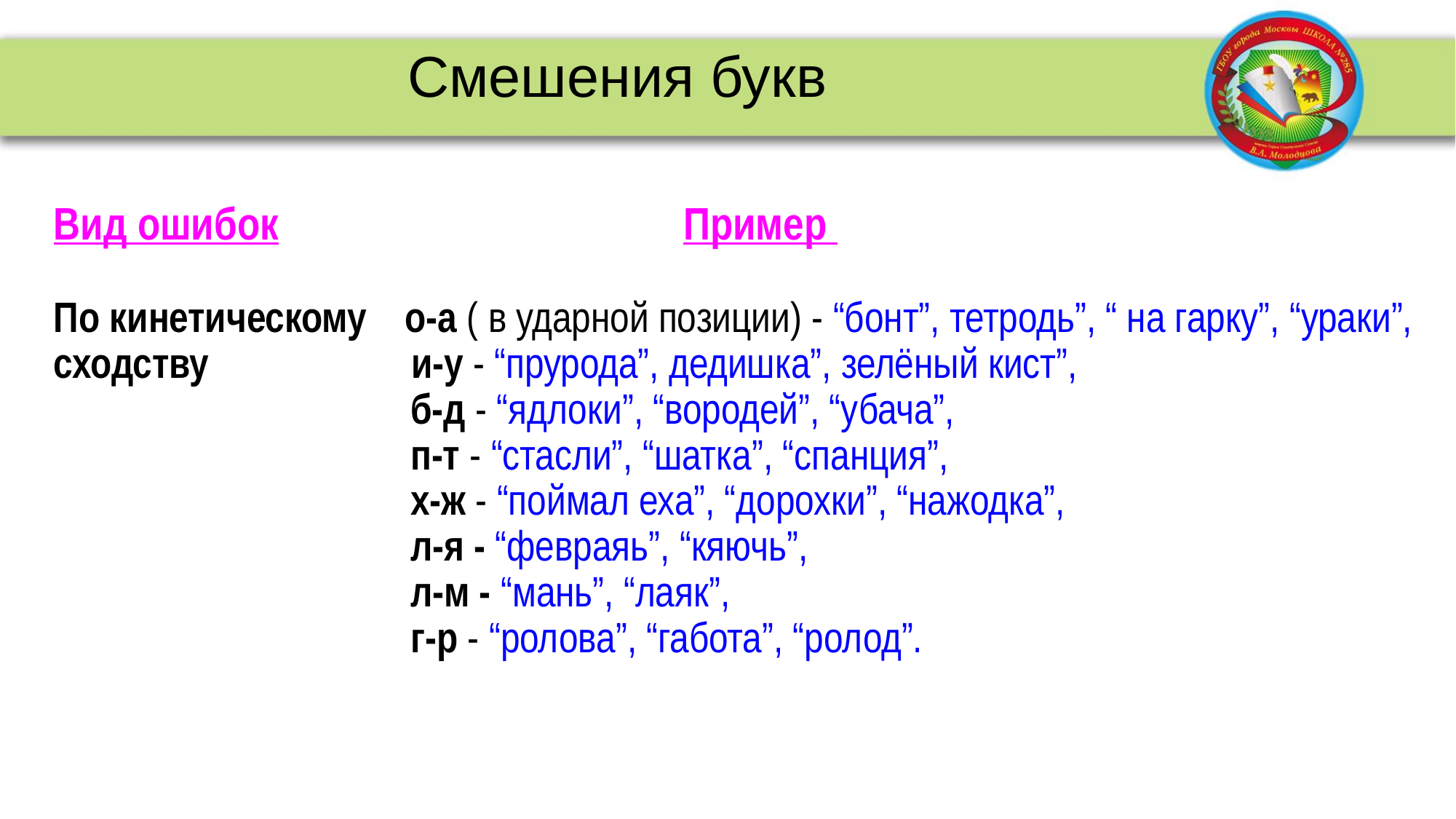

# Смешения букв
Вид ошибок                                       Пример

По кинетическому    о-а ( в ударной позиции) - “бонт”, тетродь”, “ на гарку”, “ураки”,
сходству                     и-у - “прурода”, дедишка”, зелёный кист”,
                                     б-д - “ядлоки”, “вородей”, “убача”,
                                     п-т - “стасли”, “шатка”, “спанция”,
                                     х-ж - “поймал еха”, “дорохки”, “нажодка”,
                                     л-я - “февраяь”, “кяючь”,
                                     л-м - “мань”, “лаяк”,
                                     г-р - “ролова”, “габота”, “ролод”.